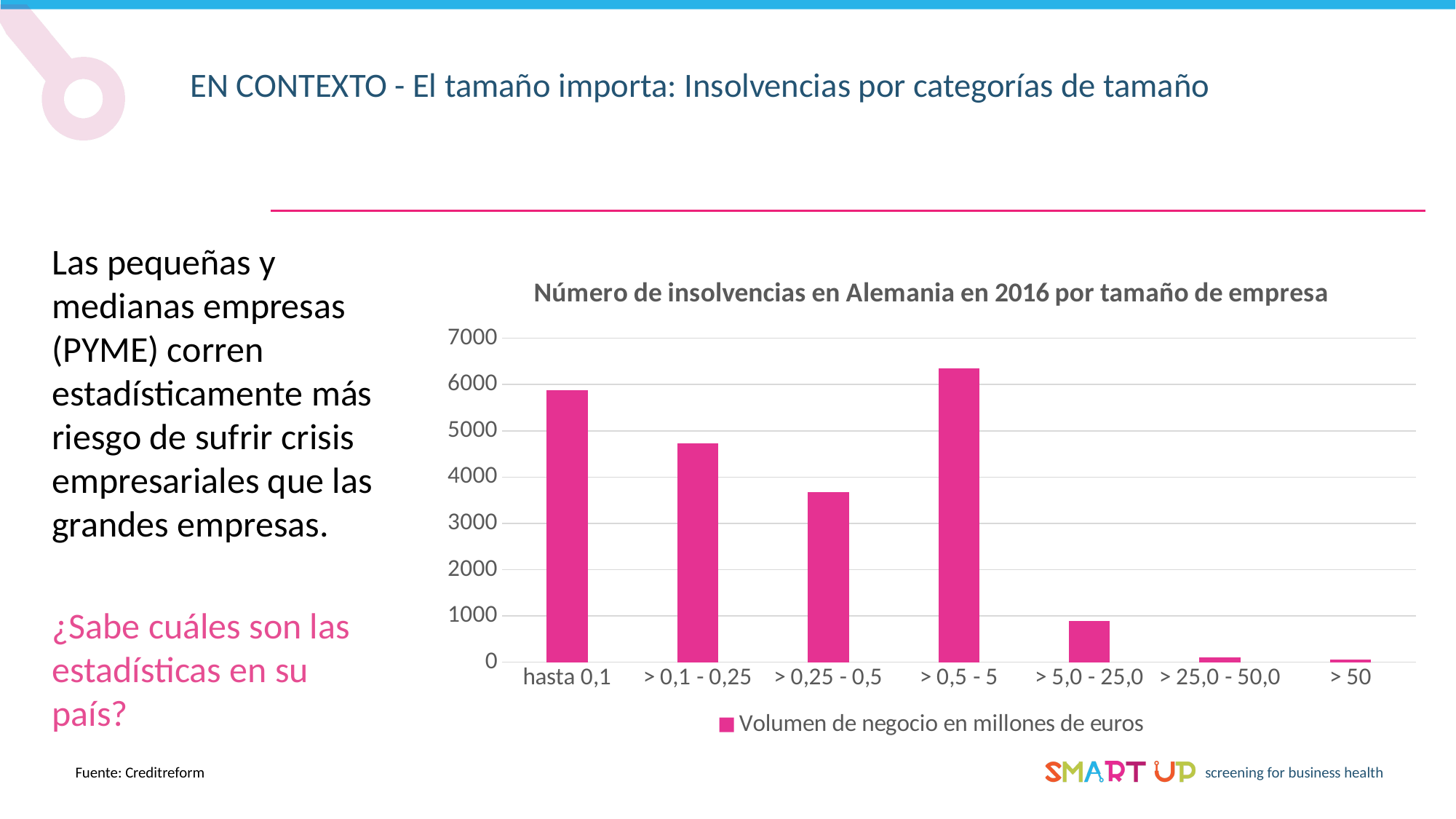

EN CONTEXTO - El tamaño importa: Insolvencias por categorías de tamaño
Las pequeñas y medianas empresas (PYME) corren estadísticamente más riesgo de sufrir crisis empresariales que las grandes empresas.

¿Sabe cuáles son las estadísticas en su país?

### Chart: Número de insolvencias en Alemania en 2016 por tamaño de empresa

| Category | Volumen de negocio en millones de euros |
|---|---|
| hasta 0,1 | 5880.0 |
| > 0,1 - 0,25 | 4730.0 |
| > 0,25 - 0,5 | 3680.0 |
| > 0,5 - 5 | 6350.0 |
| > 5,0 - 25,0 | 890.0 |
| > 25,0 - 50,0 | 110.0 |
| > 50 | 60.0 |
Fuente: Creditreform